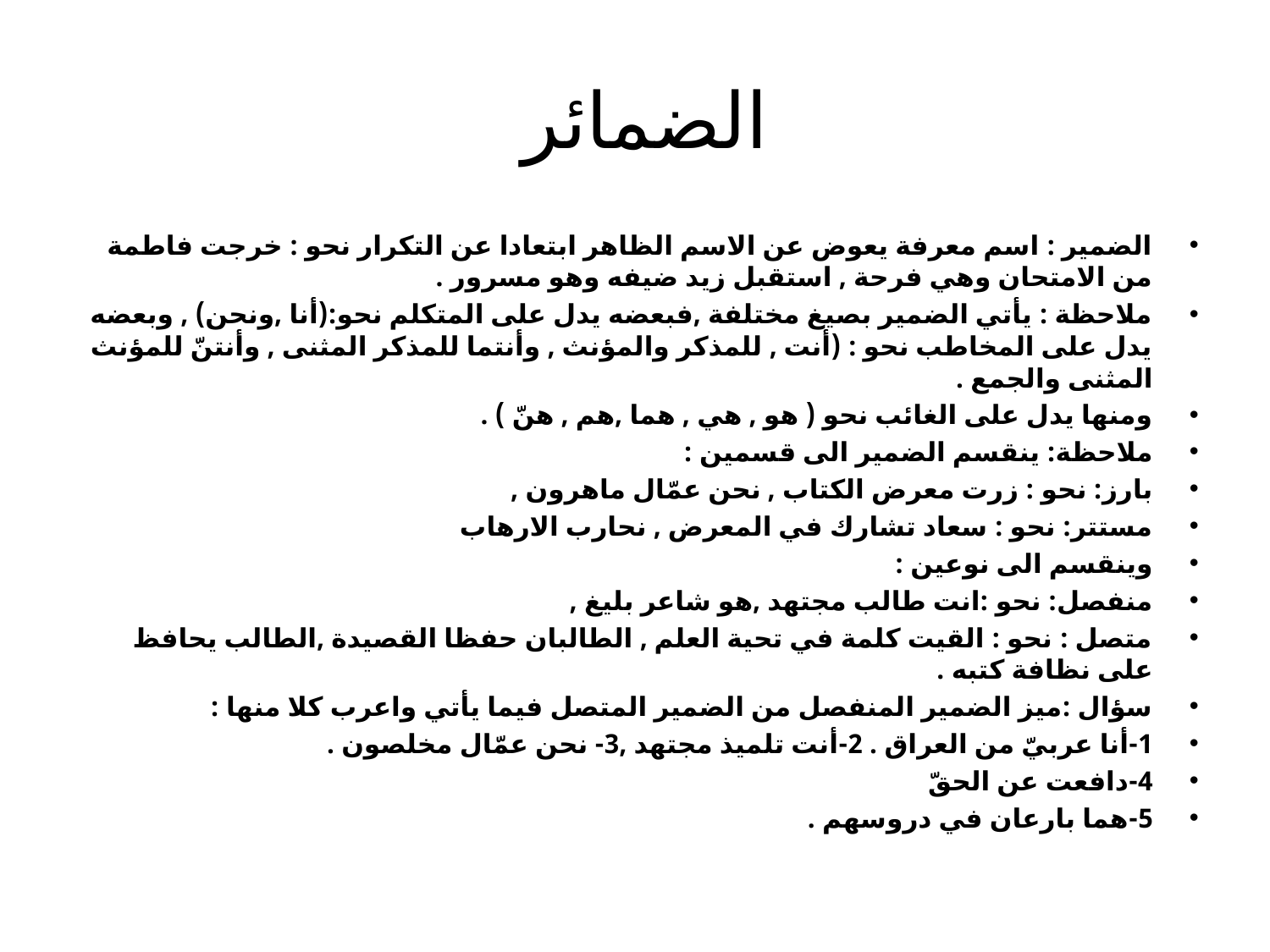

# الضمائر
الضمير : اسم معرفة يعوض عن الاسم الظاهر ابتعادا عن التكرار نحو : خرجت فاطمة من الامتحان وهي فرحة , استقبل زيد ضيفه وهو مسرور .
ملاحظة : يأتي الضمير بصيغ مختلفة ,فبعضه يدل على المتكلم نحو:(أنا ,ونحن) , وبعضه يدل على المخاطب نحو : (أنت , للمذكر والمؤنث , وأنتما للمذكر المثنى , وأنتنّ للمؤنث المثنى والجمع .
ومنها يدل على الغائب نحو ( هو , هي , هما ,هم , هنّ ) .
ملاحظة: ينقسم الضمير الى قسمين :
بارز: نحو : زرت معرض الكتاب , نحن عمّال ماهرون ,
مستتر: نحو : سعاد تشارك في المعرض , نحارب الارهاب
وينقسم الى نوعين :
منفصل: نحو :انت طالب مجتهد ,هو شاعر بليغ ,
متصل : نحو : القيت كلمة في تحية العلم , الطالبان حفظا القصيدة ,الطالب يحافظ على نظافة كتبه .
سؤال :ميز الضمير المنفصل من الضمير المتصل فيما يأتي واعرب كلا منها :
1-أنا عربيّ من العراق . 2-أنت تلميذ مجتهد ,3- نحن عمّال مخلصون .
4-دافعت عن الحقّ
5-هما بارعان في دروسهم .